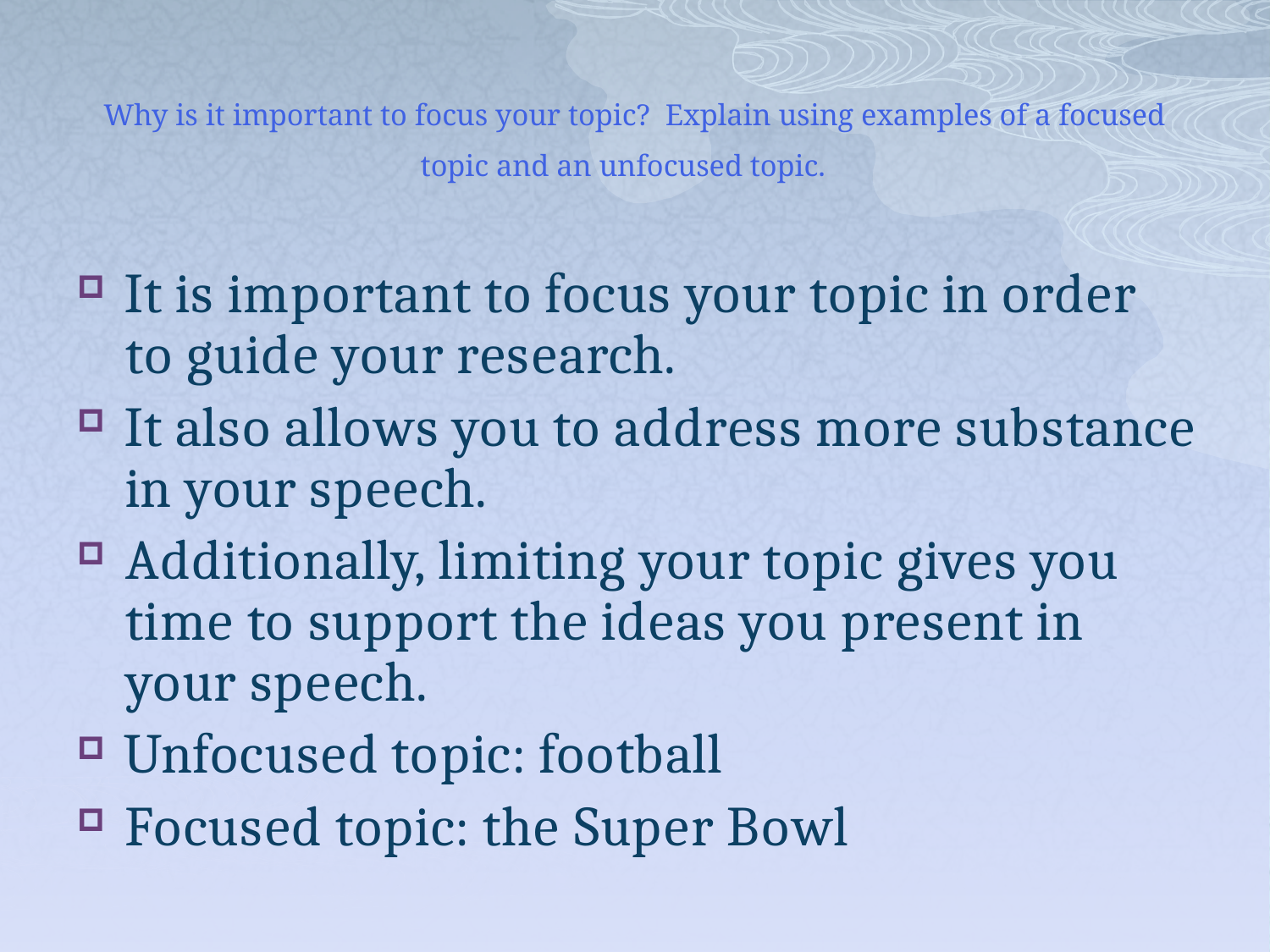

# Why is it important to focus your topic?  Explain using examples of a focused topic and an unfocused topic.
It is important to focus your topic in order to guide your research.
It also allows you to address more substance in your speech.
Additionally, limiting your topic gives you time to support the ideas you present in your speech.
Unfocused topic: football
Focused topic: the Super Bowl